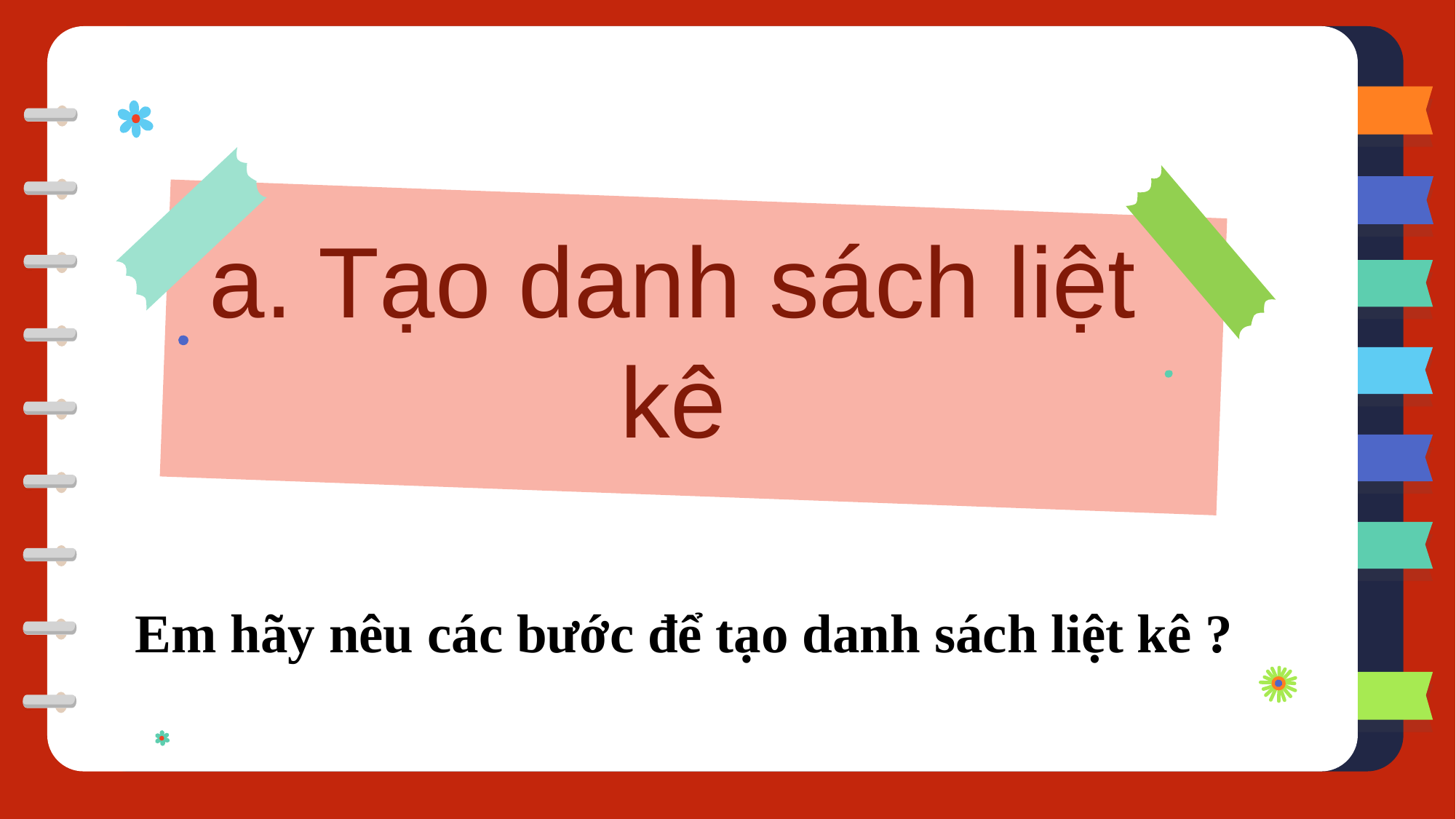

a. Tạo danh sách liệt kê

Em hãy nêu các bước để tạo danh sách liệt kê ?